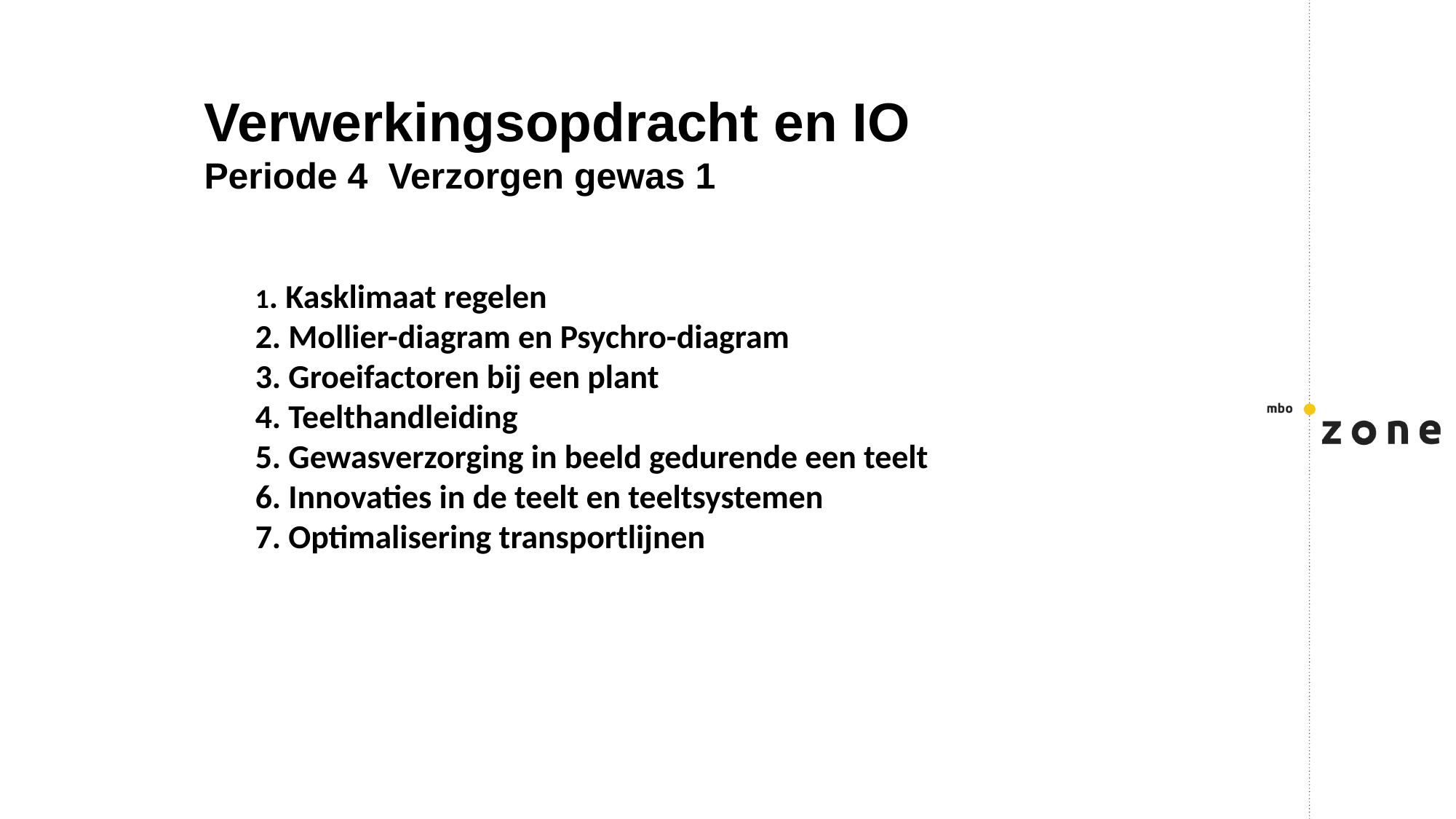

Verwerkingsopdracht en IO
Periode 4  Verzorgen gewas 1

1. Kasklimaat regelen
2. Mollier-diagram en Psychro-diagram
3. Groeifactoren bij een plant
4. Teelthandleiding
5. Gewasverzorging in beeld gedurende een teelt
6. Innovaties in de teelt en teeltsystemen
7. Optimalisering transportlijnen